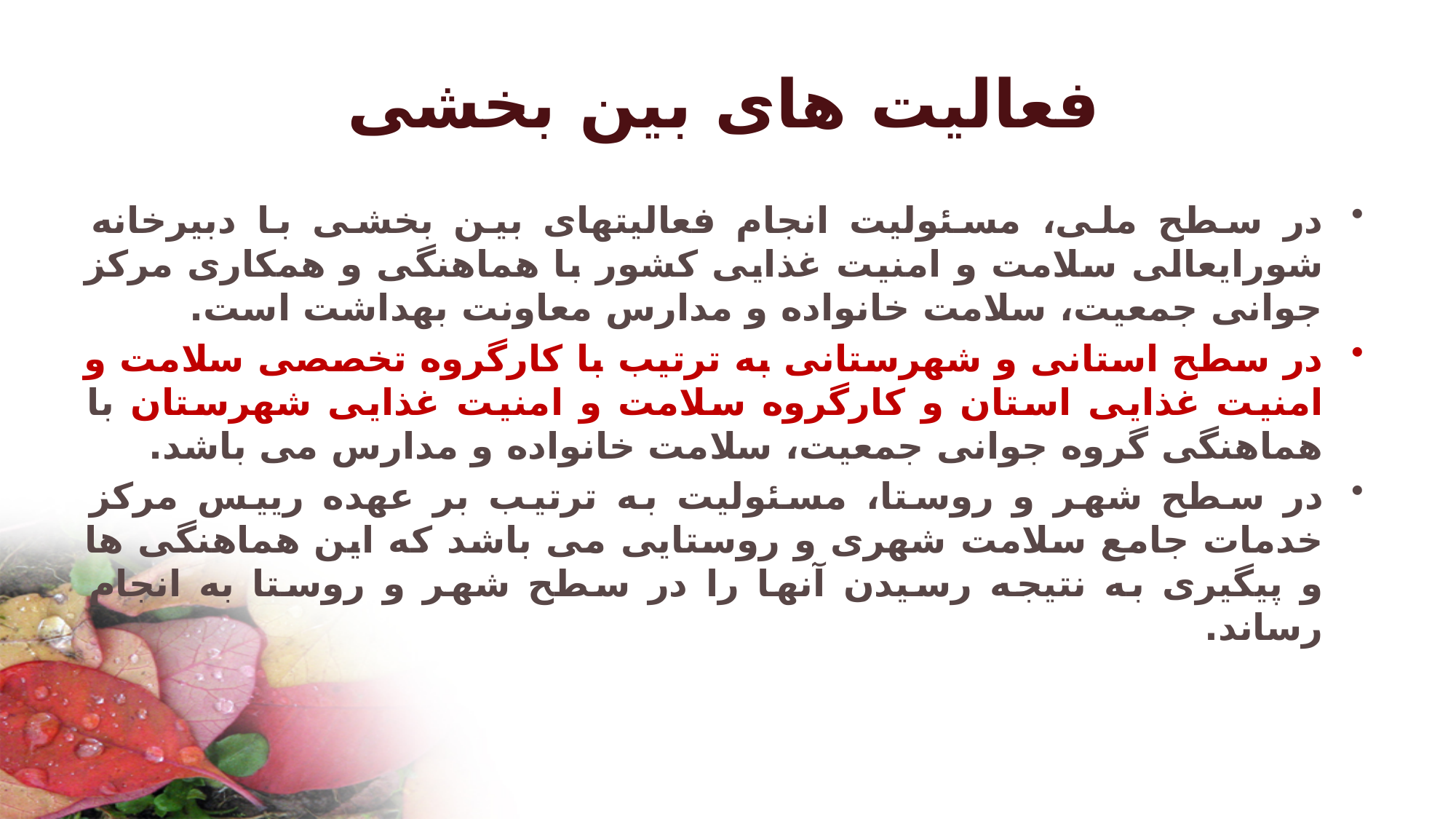

# فعالیت های بین بخشی
در سطح ملی، مسئولیت انجام فعالیتهای بین بخشی با دبیرخانه شورایعالی سلامت و امنیت غذایی کشور با هماهنگی و همکاری مرکز جوانی جمعیت، سلامت خانواده و مدارس معاونت بهداشت است.
در سطح استانی و شهرستانی به ترتیب با کارگروه تخصصی سلامت و امنیت غذایی استان و کارگروه سلامت و امنیت غذایی شهرستان با هماهنگی گروه جوانی جمعیت، سلامت خانواده و مدارس می باشد.
در سطح شهر و روستا، مسئولیت به ترتیب بر عهده رییس مرکز خدمات جامع سلامت شهری و روستایی می باشد که این هماهنگی ها و پیگیری به نتیجه رسیدن آنها را در سطح شهر و روستا به انجام رساند.